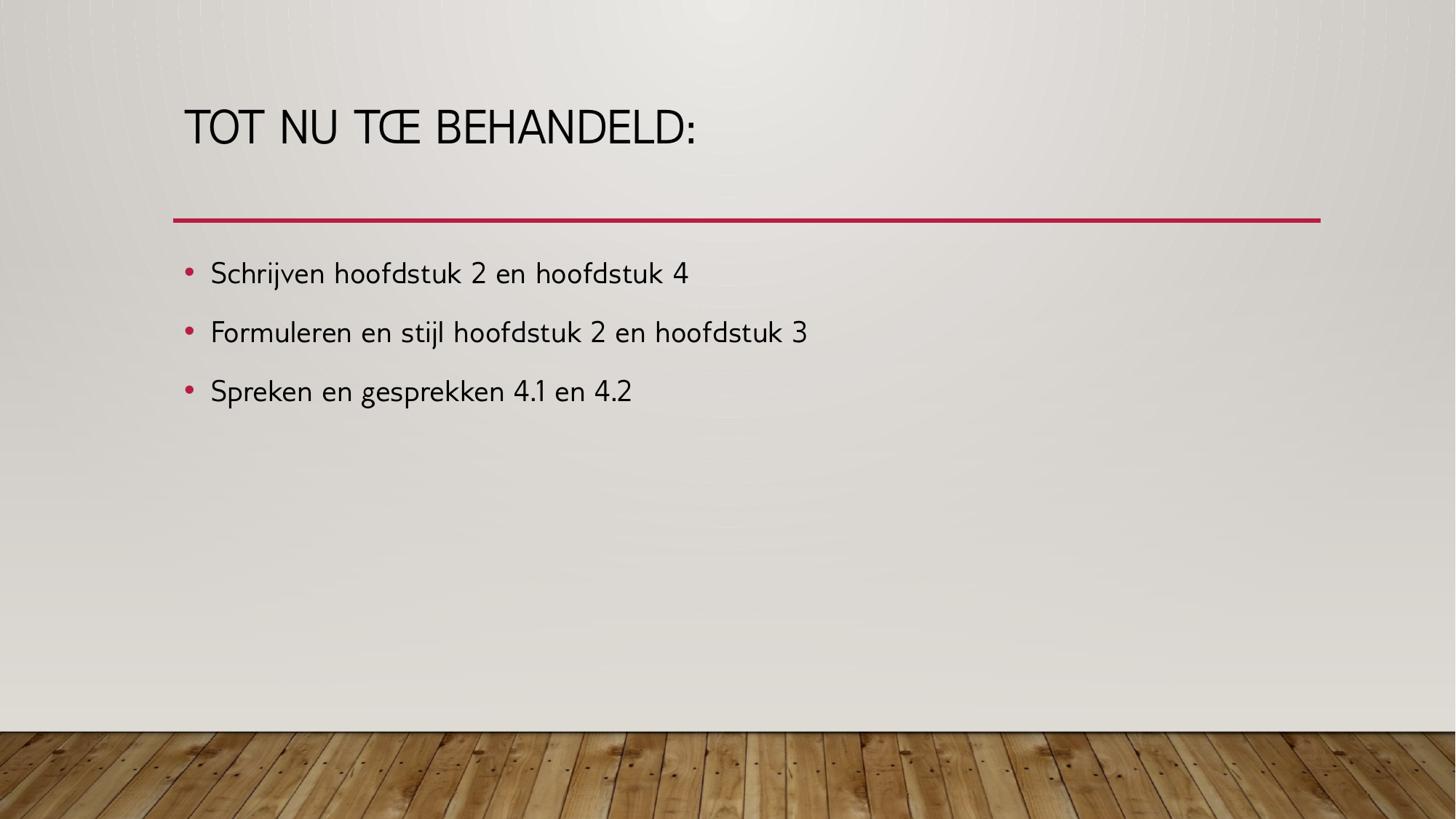

# Tot nu toe behandeld:
Schrijven hoofdstuk 2 en hoofdstuk 4
Formuleren en stijl hoofdstuk 2 en hoofdstuk 3
Spreken en gesprekken 4.1 en 4.2